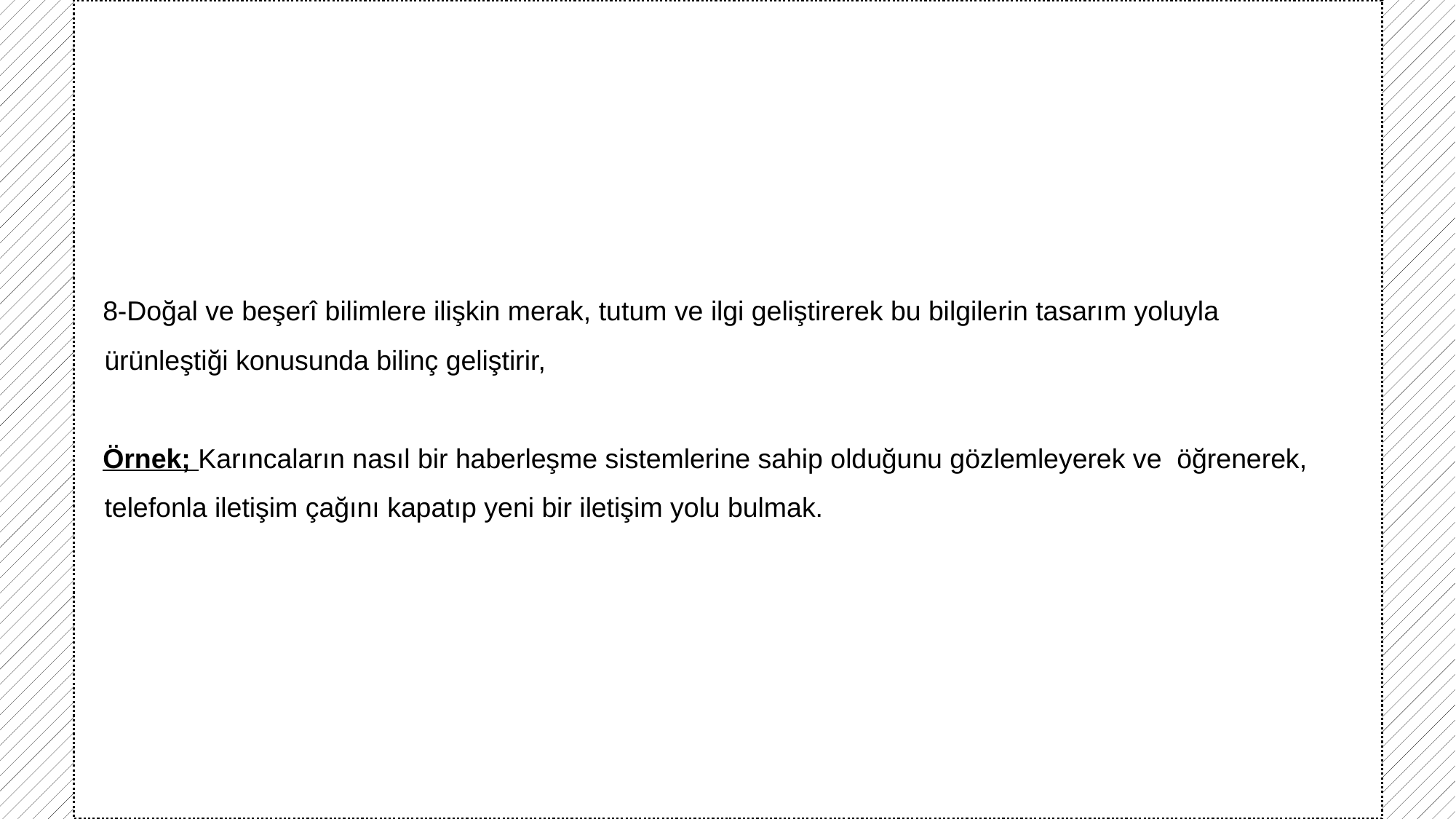

8-Doğal ve beşerî bilimlere ilişkin merak, tutum ve ilgi geliştirerek bu bilgilerin tasarım yoluyla ürünleştiği konusunda bilinç geliştirir,

Örnek; Karıncaların nasıl bir haberleşme sistemlerine sahip olduğunu gözlemleyerek ve  öğrenerek, telefonla iletişim çağını kapatıp yeni bir iletişim yolu bulmak.